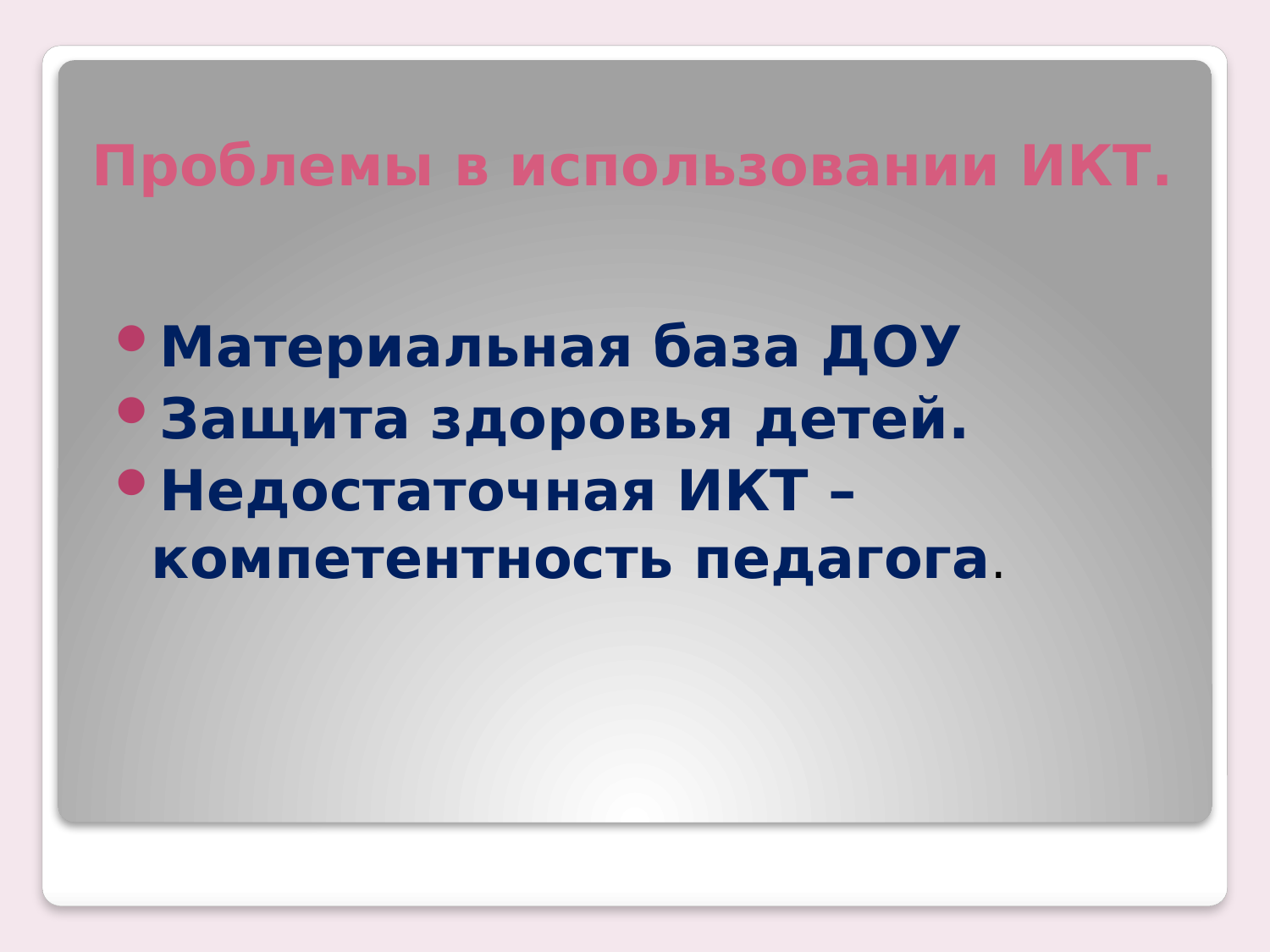

# Проблемы в использовании ИКТ.
Материальная база ДОУ
Защита здоровья детей.
Недостаточная ИКТ – компетентность педагога.